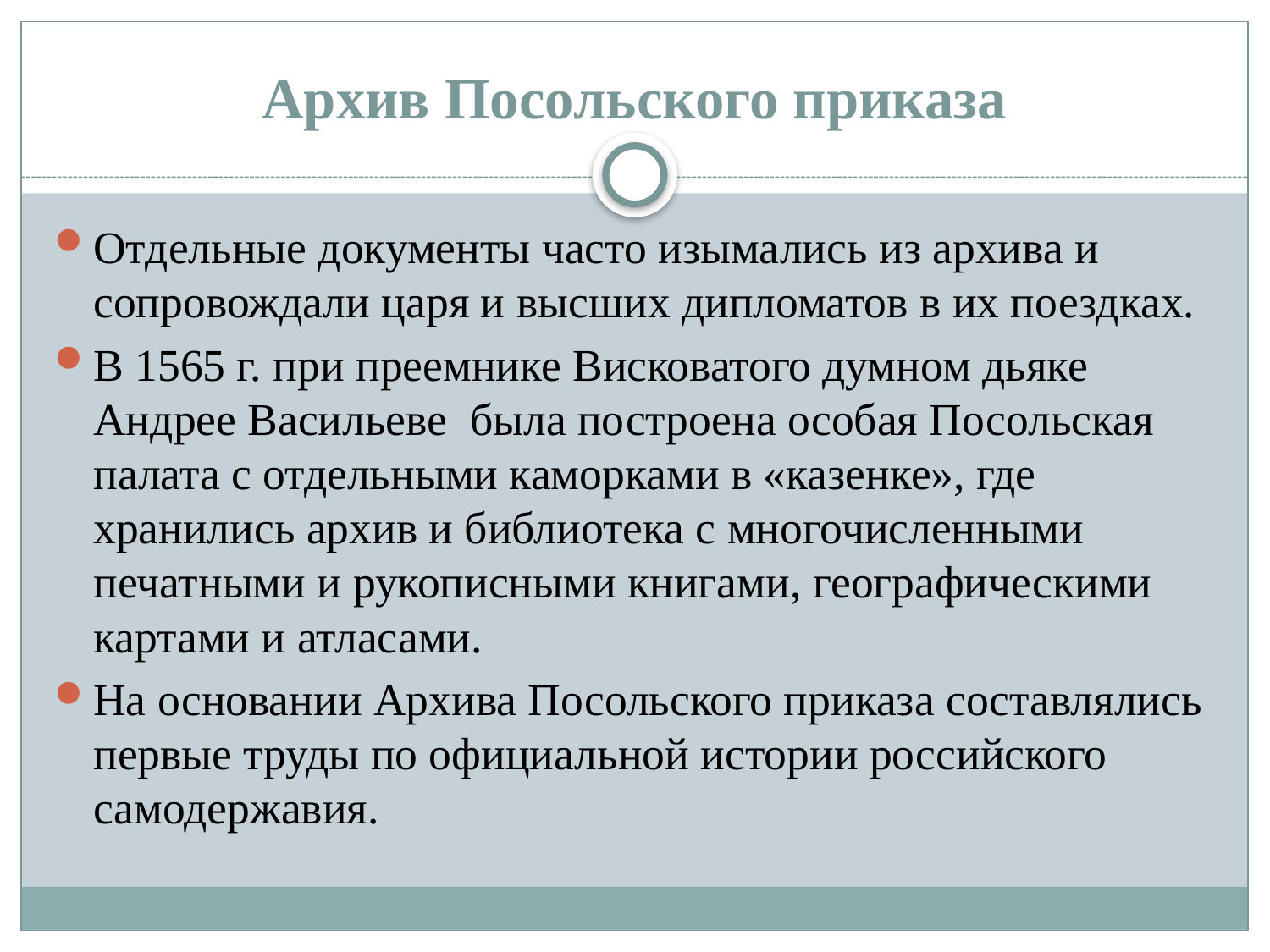

# Архив Посольского приказа
Отдельные документы часто изымались из архива и сопровождали царя и высших дипломатов в их поездках.
В 1565 г. при преемнике Висковатого думном дьяке Андрее Васильеве  была построена особая Посольская палата с отдельными каморками в «казенке», где хранились архив и библиотека с многочисленными печатными и рукописными книгами, географическими картами и атласами.
На основании Архива Посольского приказа составлялись первые труды по официальной истории российского самодержавия.